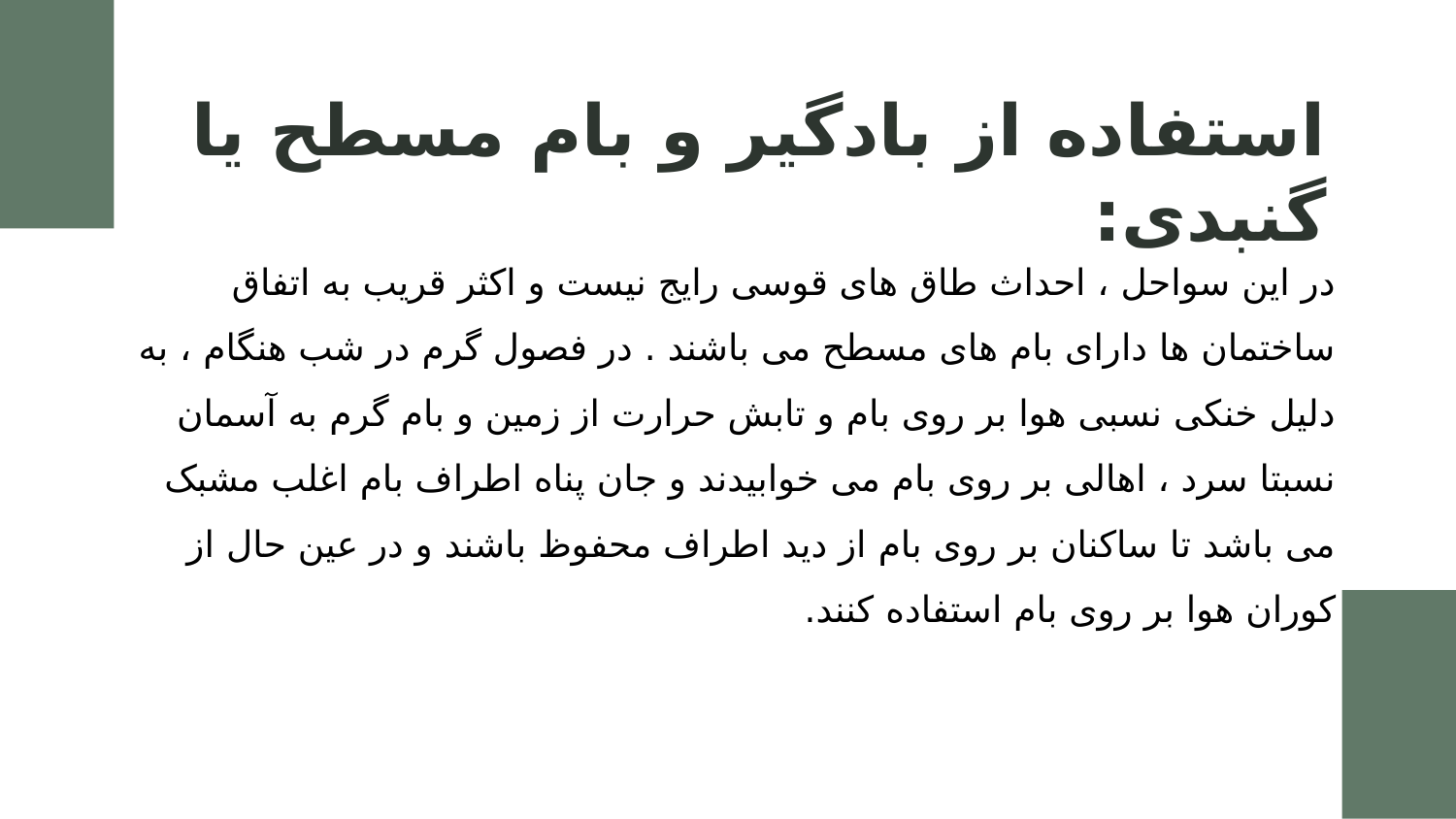

# استفاده از بادگیر و بام مسطح یا گنبدی:
در این سواحل ، احداث طاق های قوسی رایج نیست و اکثر قریب به اتفاق ساختمان ها دارای بام های مسطح می باشند . در فصول گرم در شب هنگام ، به دلیل خنکی نسبی هوا بر روی بام و تابش حرارت از زمین و بام گرم به آسمان نسبتا سرد ، اهالی بر روی بام می خوابیدند و جان پناه اطراف بام اغلب مشبک می باشد تا ساکنان بر روی بام از دید اطراف محفوظ باشند و در عین حال از کوران هوا بر روی بام استفاده کنند.